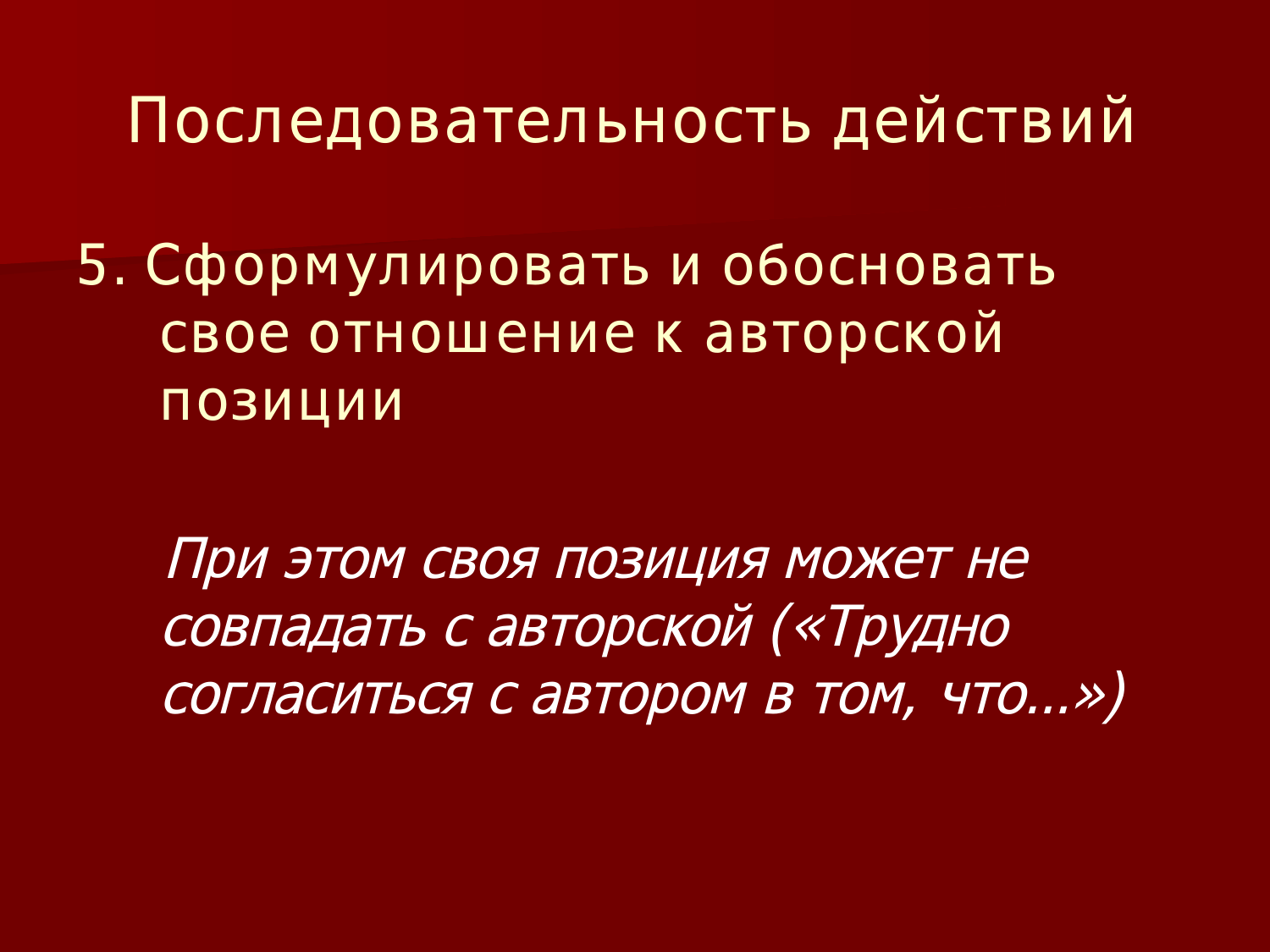

# Последовательность действий
5. Сформулировать и обосновать свое отношение к авторской позиции

     При этом своя позиция может не совпадать с авторской («Трудно согласиться с автором в том, что…»)